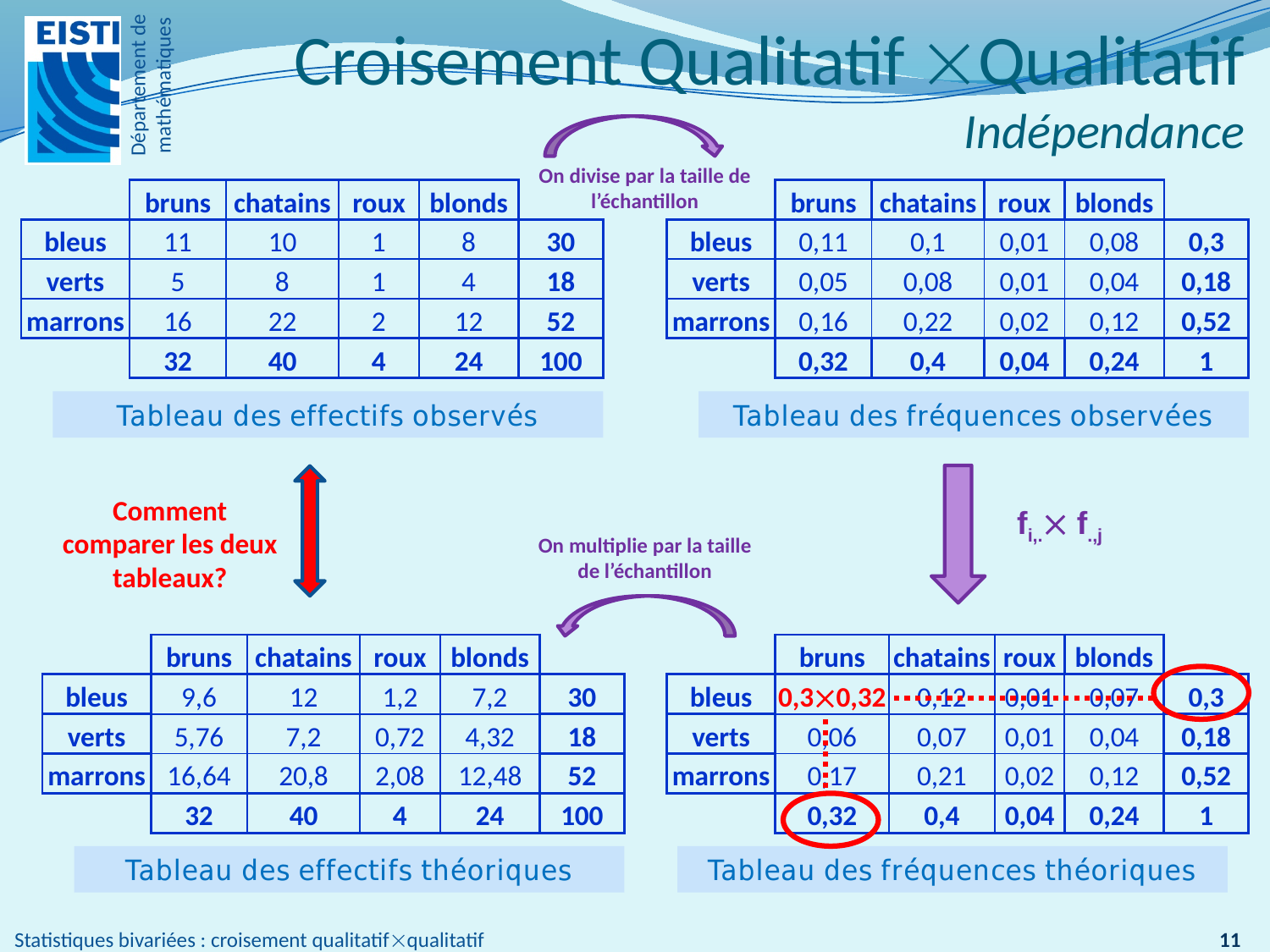

# Croisement Qualitatif ×Qualitatif Indépendance

On divise par la taille de l’échantillon
|  | bruns | chatains | roux | blonds |  |
| --- | --- | --- | --- | --- | --- |
| bleus | 11 | 10 | 1 | 8 | 30 |
| verts | 5 | 8 | 1 | 4 | 18 |
| marrons | 16 | 22 | 2 | 12 | 52 |
|  | 32 | 40 | 4 | 24 | 100 |
|  | bruns | chatains | roux | blonds |  |
| --- | --- | --- | --- | --- | --- |
| bleus | 0,11 | 0,1 | 0,01 | 0,08 | 0,3 |
| verts | 0,05 | 0,08 | 0,01 | 0,04 | 0,18 |
| marrons | 0,16 | 0,22 | 0,02 | 0,12 | 0,52 |
|  | 0,32 | 0,4 | 0,04 | 0,24 | 1 |
Tableau des effectifs observés
Tableau des fréquences observées

Comment comparer les deux tableaux?
fi,.× f.,j
On multiplie par la taille de l’échantillon

|  | bruns | chatains | roux | blonds |  |
| --- | --- | --- | --- | --- | --- |
| bleus | 9,6 | 12 | 1,2 | 7,2 | 30 |
| verts | 5,76 | 7,2 | 0,72 | 4,32 | 18 |
| marrons | 16,64 | 20,8 | 2,08 | 12,48 | 52 |
|  | 32 | 40 | 4 | 24 | 100 |
|  | bruns | chatains | roux | blonds |  |
| --- | --- | --- | --- | --- | --- |
| bleus | 0,3×0,32 | 0,12 | 0,01 | 0,07 | 0,3 |
| verts | 0,06 | 0,07 | 0,01 | 0,04 | 0,18 |
| marrons | 0,17 | 0,21 | 0,02 | 0,12 | 0,52 |
|  | 0,32 | 0,4 | 0,04 | 0,24 | 1 |

Tableau des effectifs théoriques
Tableau des fréquences théoriques
11